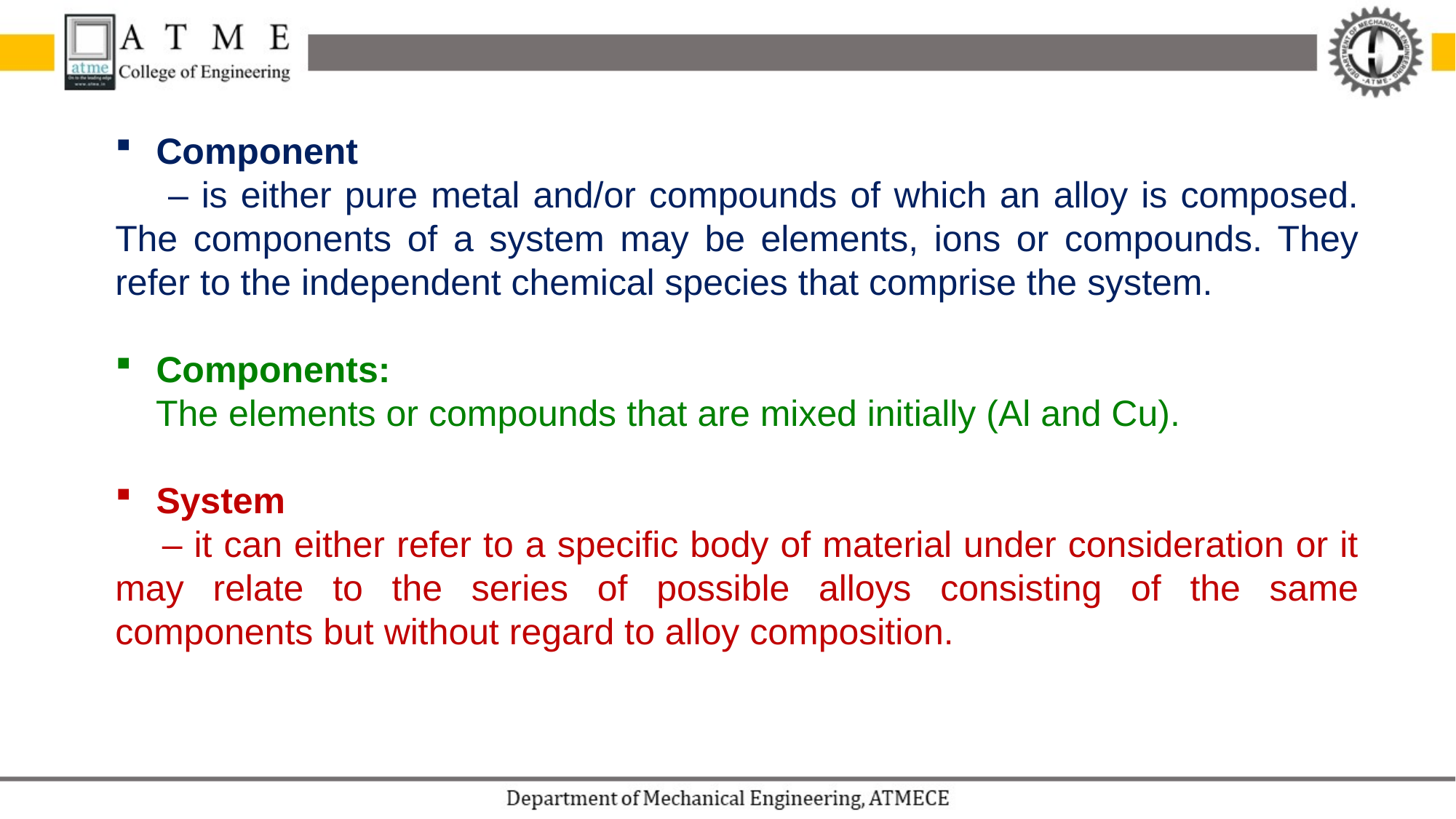

Component
    – is either pure metal and/or compounds of which an alloy is composed. The components of a system may be elements, ions or compounds. They refer to the independent chemical species that comprise the system.

Components:
    The elements or compounds that are mixed initially (Al and Cu).

System
    – it can either refer to a specific body of material under consideration or it may relate to the series of possible alloys consisting of the same components but without regard to alloy composition.